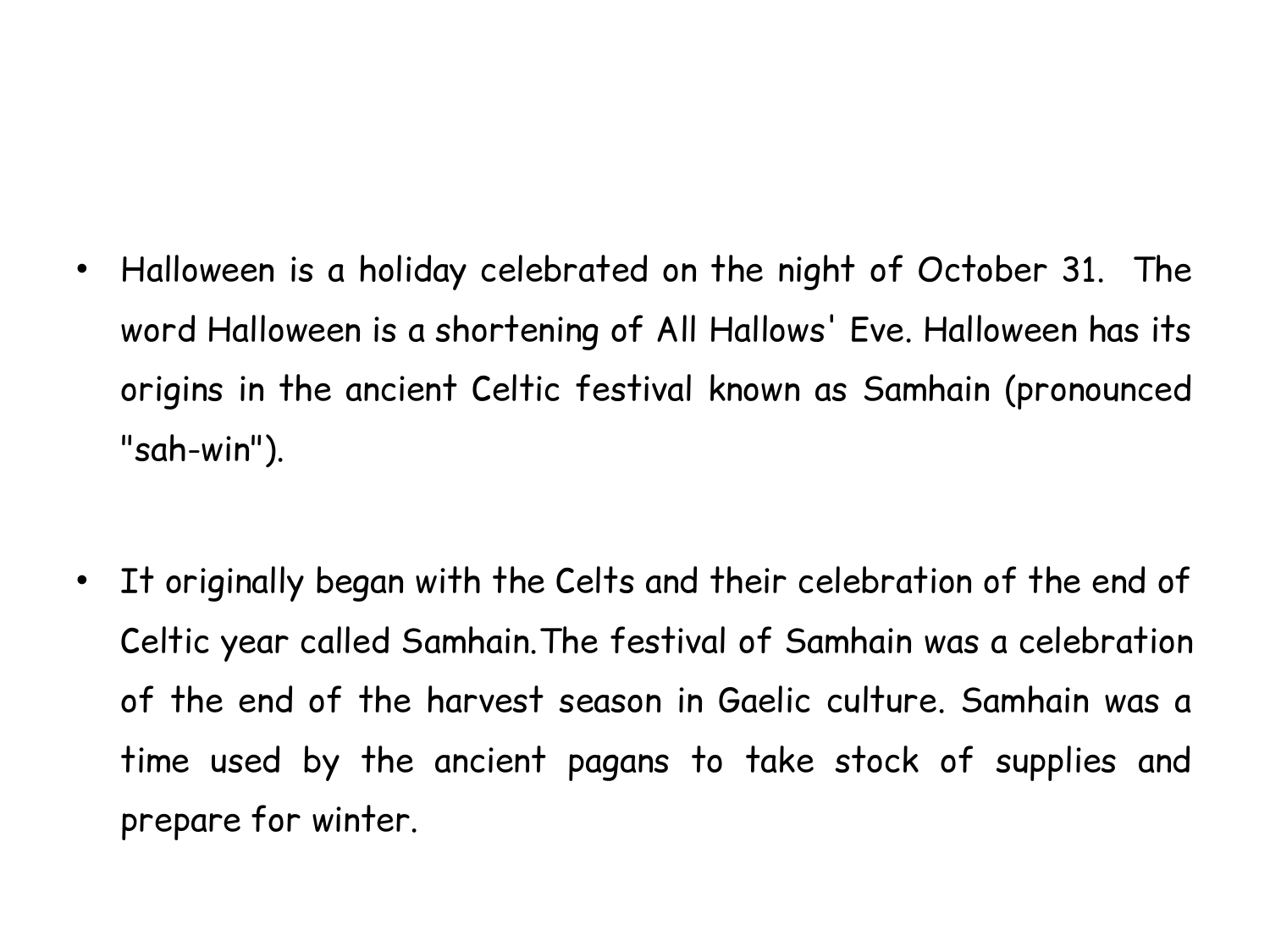

#
Halloween is a holiday celebrated on the night of October 31.  The word Halloween is a shortening of All Hallows' Eve. Halloween has its origins in the ancient Celtic festival known as Samhain (pronounced "sah-win").

It originally began with the Celts and their celebration of the end of Celtic year called Samhain.The festival of Samhain was a celebration of the end of the harvest season in Gaelic culture. Samhain was a time used by the ancient pagans to take stock of supplies and prepare for winter.